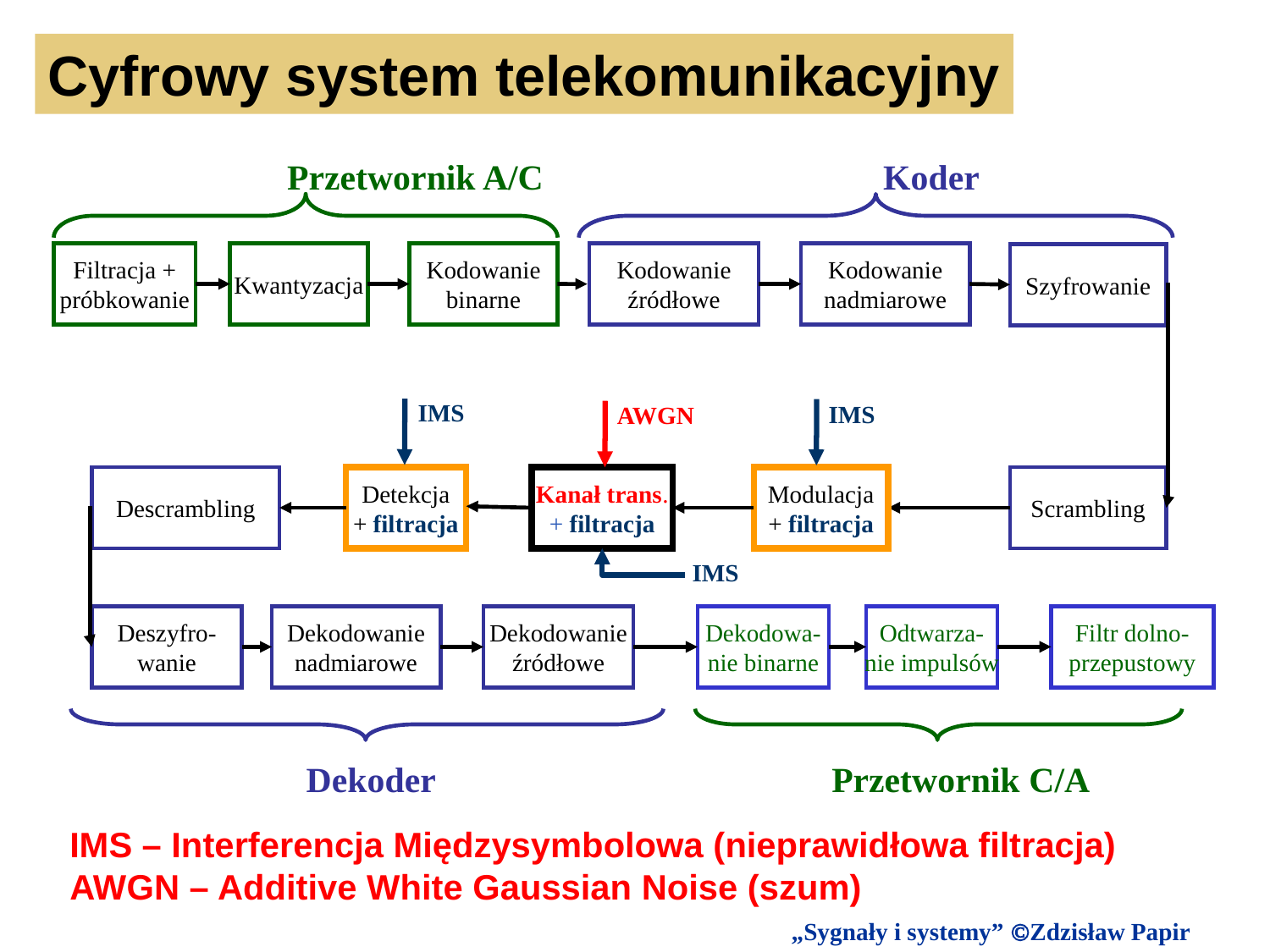

Cyfrowy system telekomunikacyjny
Przetwornik A/C
Koder

Filtracja +
próbkowanie

Kwantyzacja
Kodowanie
binarne
Kodowanie
źródłowe
Kodowanie
nadmiarowe
Szyfrowanie
IMS
IMS

Descrambling
Detekcja
+ filtracja
Kanał trans.
+ filtracja
Modulacja
+ filtracja
Scrambling

IMS
Filtr dolno-
przepustowy
Deszyfro-
wanie
Dekodowanie
nadmiarowe
Dekodowanie
źródłowe
Dekodowa-
nie binarne
Odtwarza-
nie impulsów
Dekoder
Przetwornik C/A
AWGN
IMS – Interferencja Międzysymbolowa (nieprawidłowa filtracja)
AWGN – Additive White Gaussian Noise (szum)
2
„Sygnały i systemy” ©Zdzisław Papir